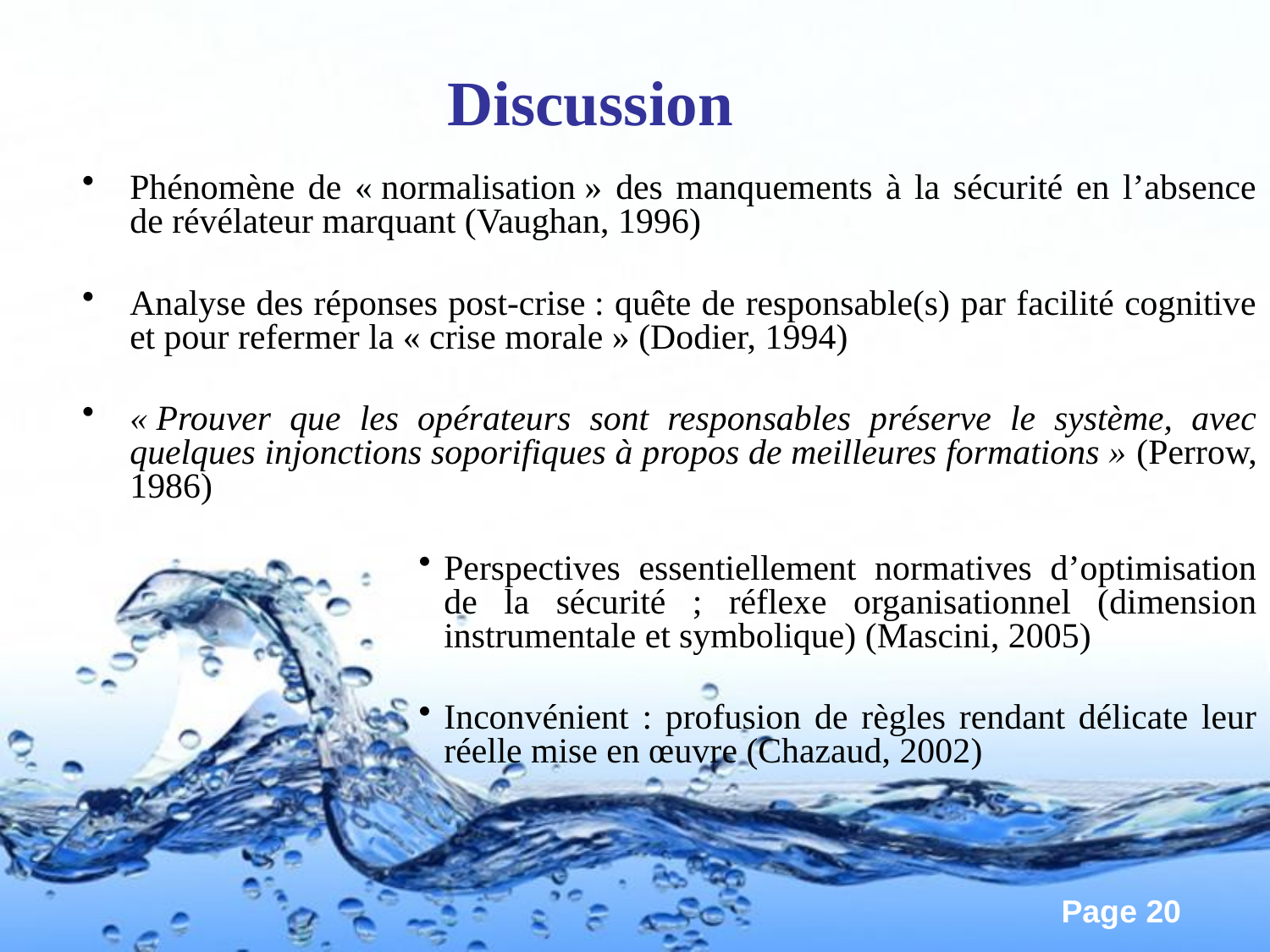

# Discussion
Phénomène de « normalisation » des manquements à la sécurité en l’absence de révélateur marquant (Vaughan, 1996)

Analyse des réponses post-crise : quête de responsable(s) par facilité cognitive et pour refermer la « crise morale » (Dodier, 1994)

« Prouver que les opérateurs sont responsables préserve le système, avec quelques injonctions soporifiques à propos de meilleures formations » (Perrow, 1986)

Perspectives essentiellement normatives d’optimisation de la sécurité ; réflexe organisationnel (dimension instrumentale et symbolique) (Mascini, 2005)

Inconvénient : profusion de règles rendant délicate leur réelle mise en œuvre (Chazaud, 2002)